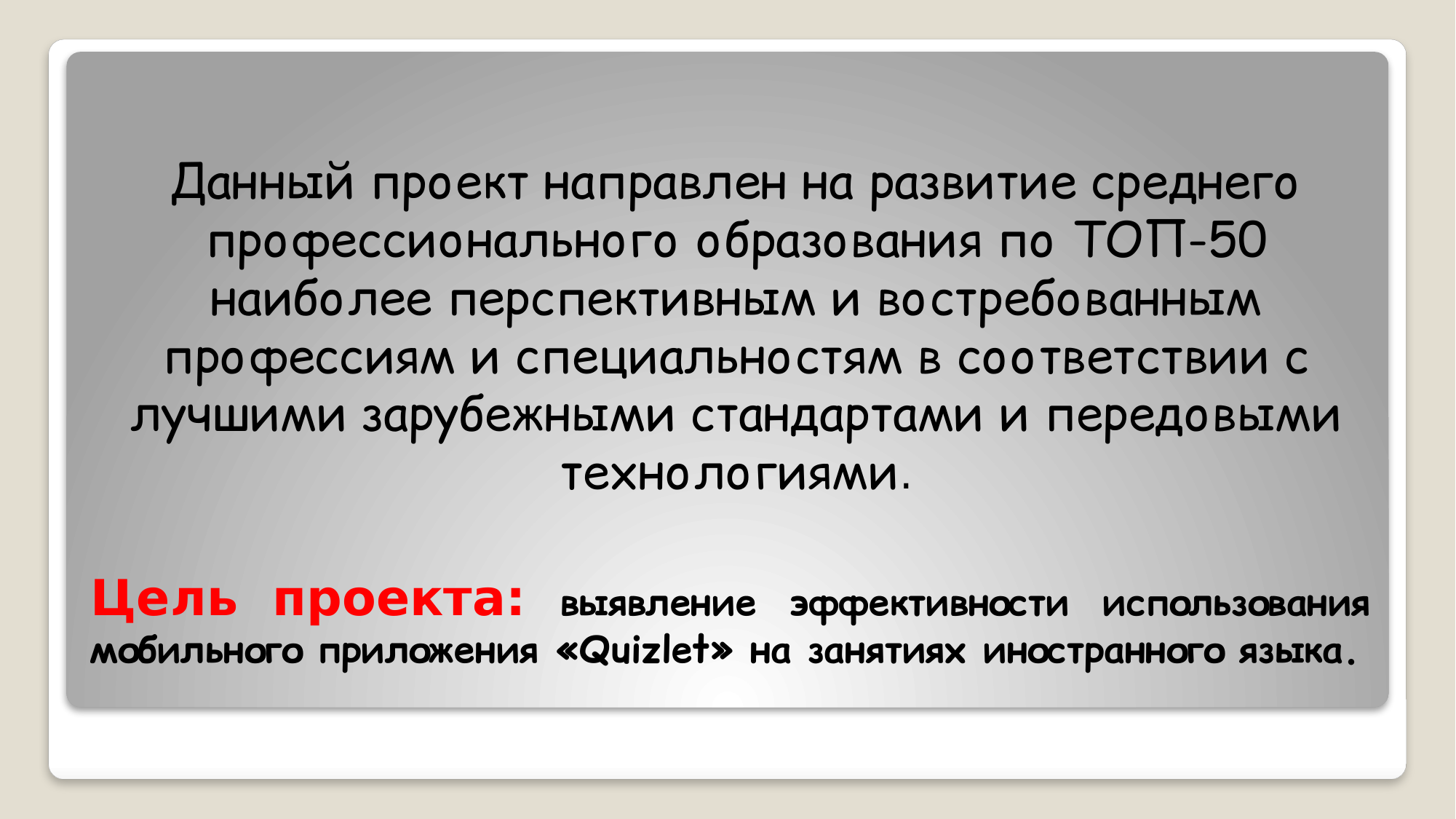

Данный проект направлен на развитие среднего профессионального образования по ТОП-50 наиболее перспективным и востребованным профессиям и специальностям в соответствии с лучшими зарубежными стандартами и передовыми технологиями.

# Цель проекта: выявление эффективности использования мобильного приложения «Quizlet» на занятиях иностранного языка.